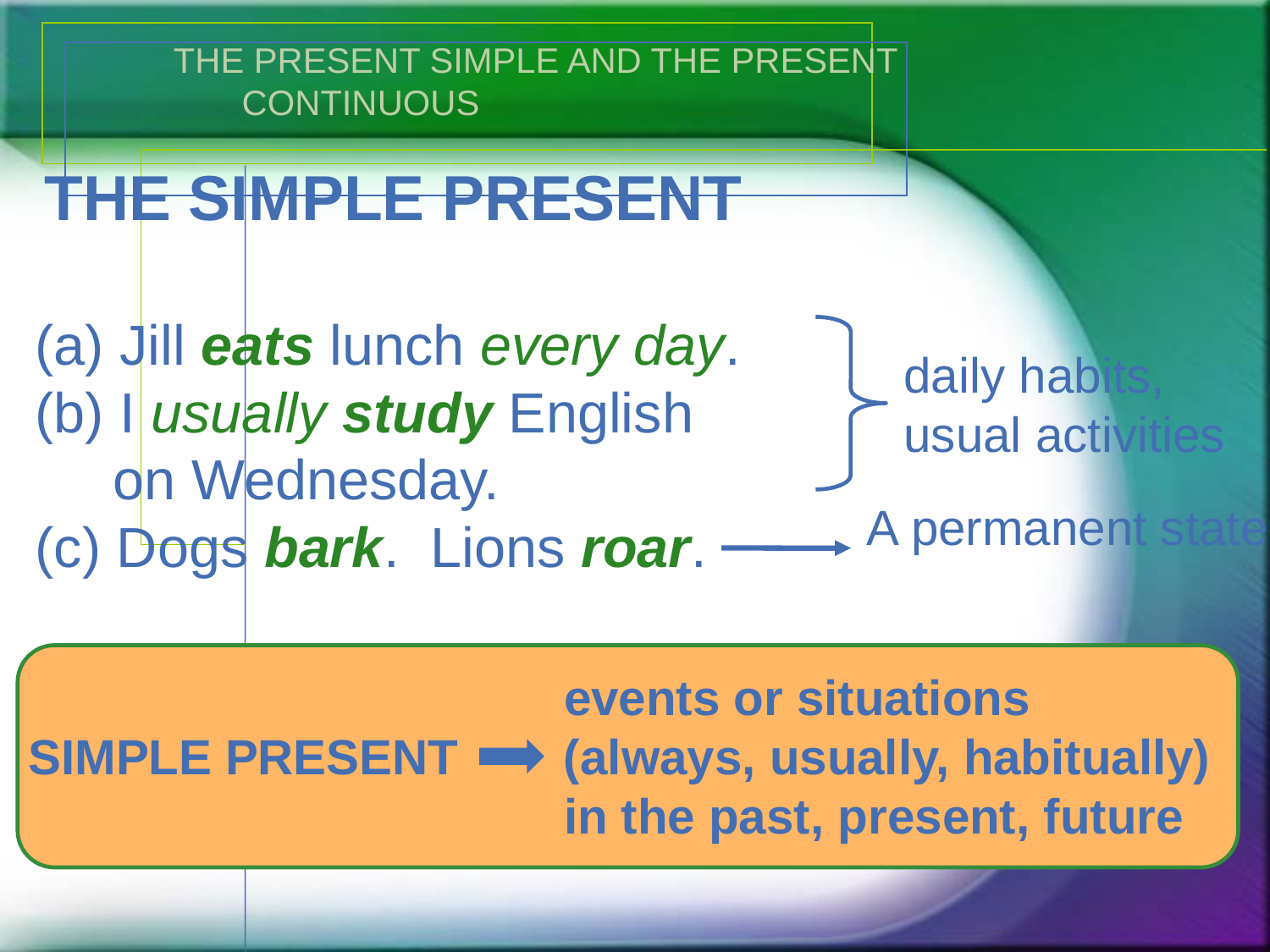

THE PRESENT SIMPLE AND THE PRESENT
       CONTINUOUS
THE SIMPLE PRESENT
(a) Jill eats lunch every day.
(b) I usually study English
     on Wednesday.
(c) Dogs bark.  Lions roar.

daily habits,
usual activities
A permanent state

				  events or situations
SIMPLE PRESENT   	  (always, usually, habitually)
				  in the past, present, future